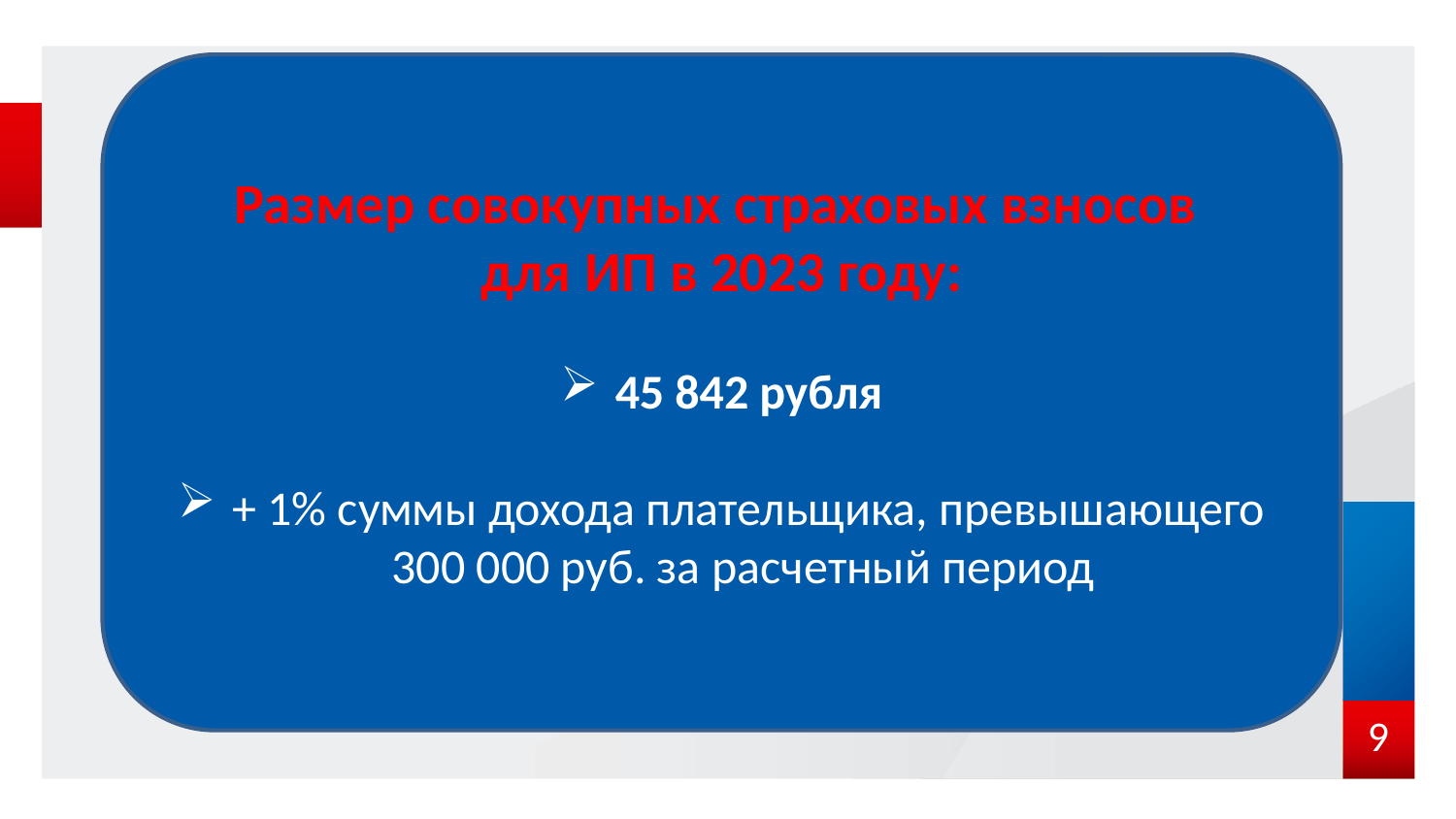

Размер совокупных страховых взносов
для ИП в 2023 году:

45 842 рубля

+ 1% суммы дохода плательщика, превышающего 300 000 руб. за расчетный период

9